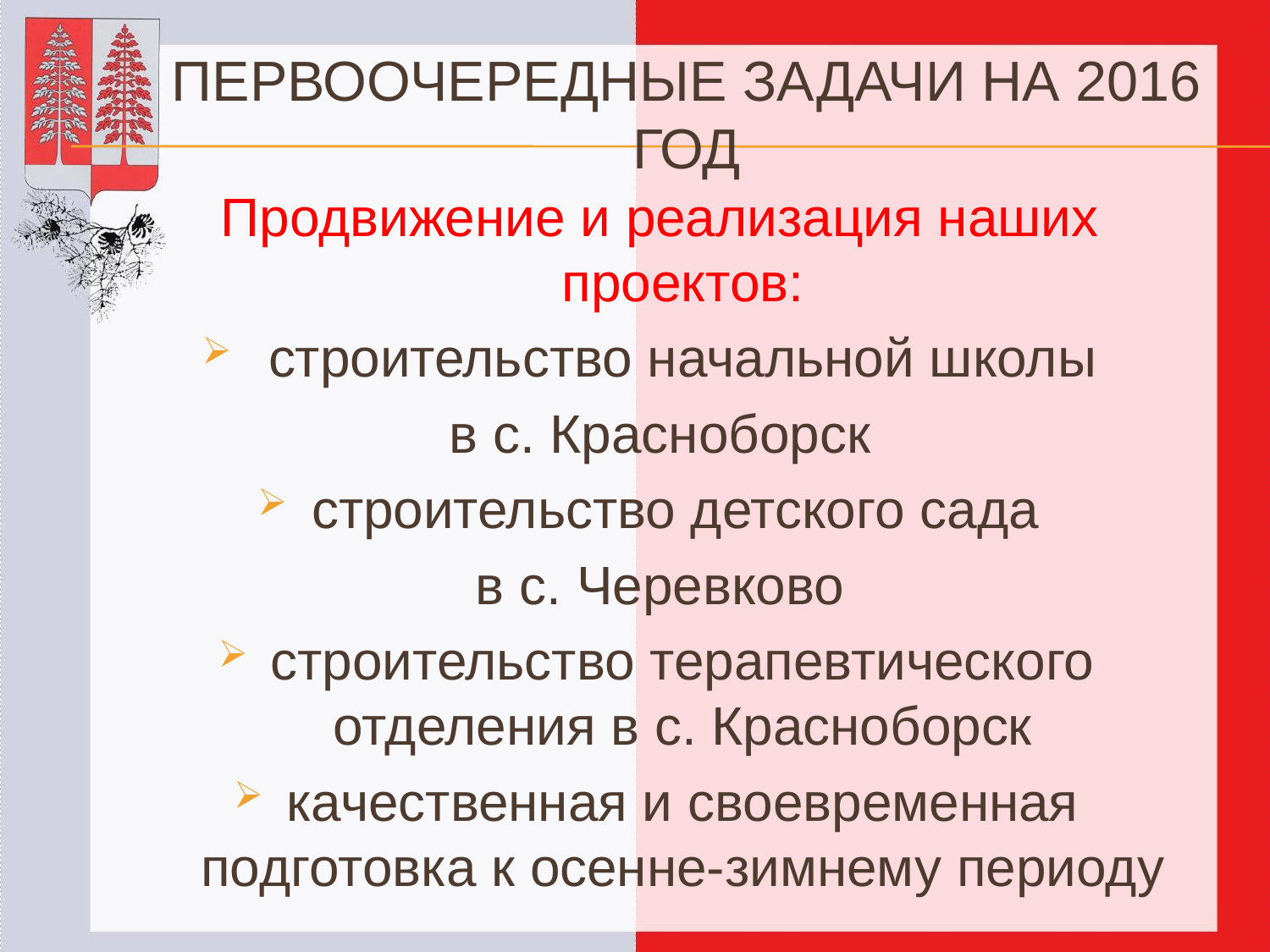

# Первоочередные задачи на 2016 год
Продвижение и реализация наших проектов:
 строительство начальной школы
в с. Красноборск
строительство детского сада
в с. Черевково
строительство терапевтического отделения в с. Красноборск
качественная и своевременная подготовка к осенне-зимнему периоду